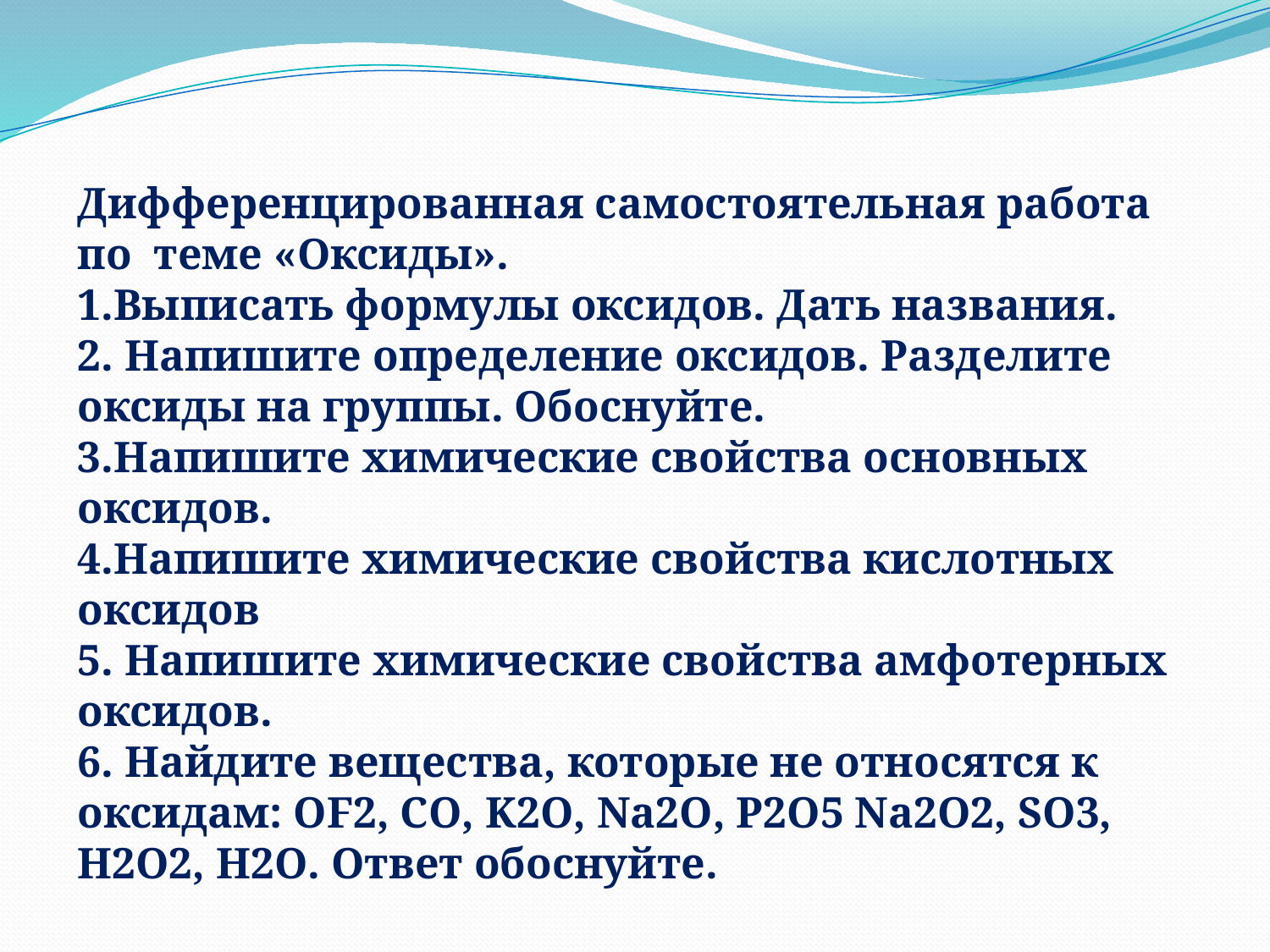

Дифференцированная самостоятельная работа по  теме «Оксиды».
1.Выписать формулы оксидов. Дать названия.
2. Напишите определение оксидов. Разделите оксиды на группы. Обоснуйте.
3.Напишите химические свойства основных оксидов.
4.Напишите химические свойства кислотных оксидов
5. Напишите химические свойства амфотерных оксидов.
6. Найдите вещества, которые не относятся к оксидам: OF2, CO, K2O, Na2O, P2O5 Na2O2, SO3, H2O2, H2O. Ответ обоснуйте.